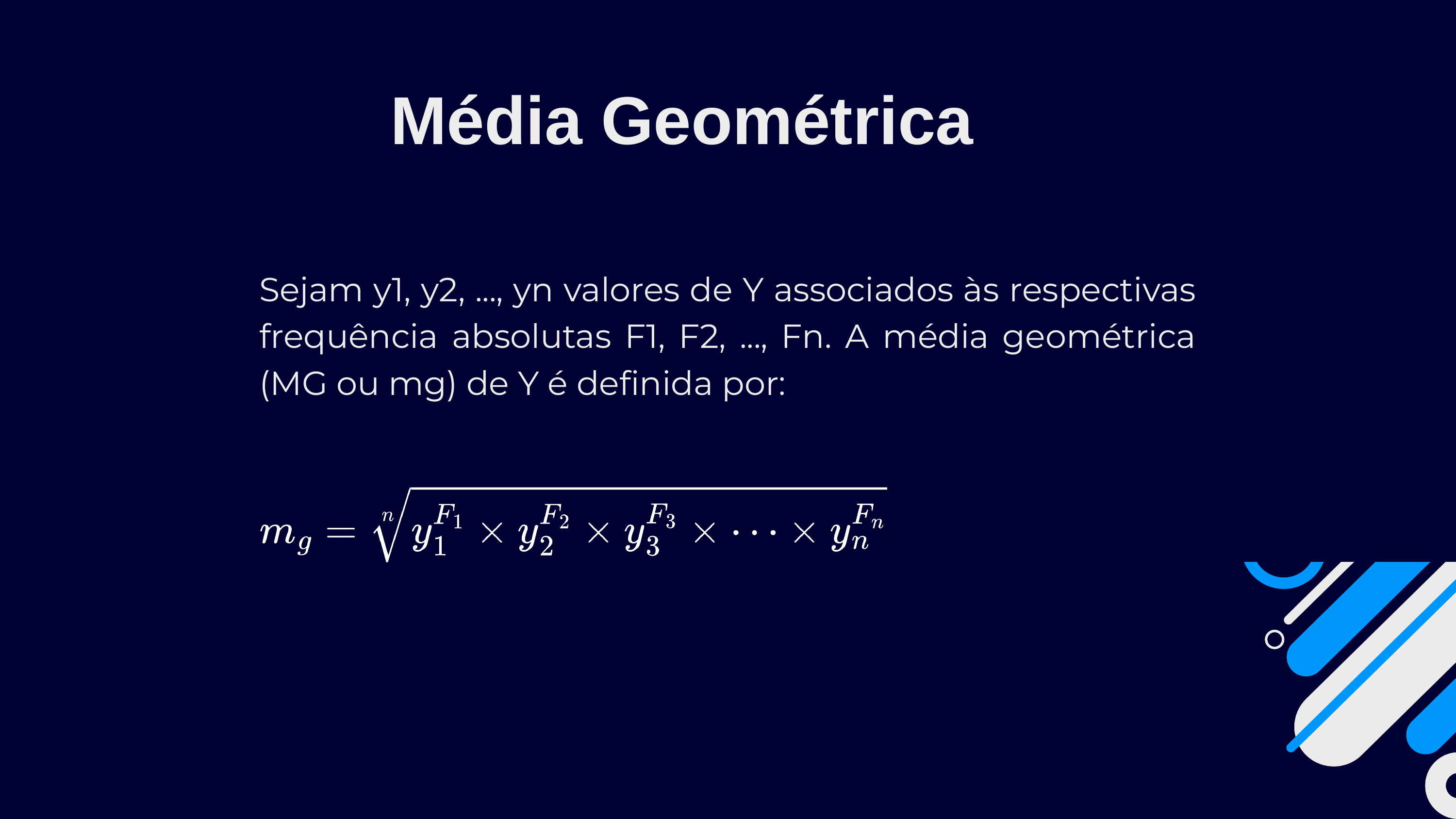

Média Geométrica
Sejam y1, y2, ..., yn valores de Y associados às respectivas frequência absolutas F1, F2, ..., Fn. A média geométrica (MG ou mg) de Y é definida por: